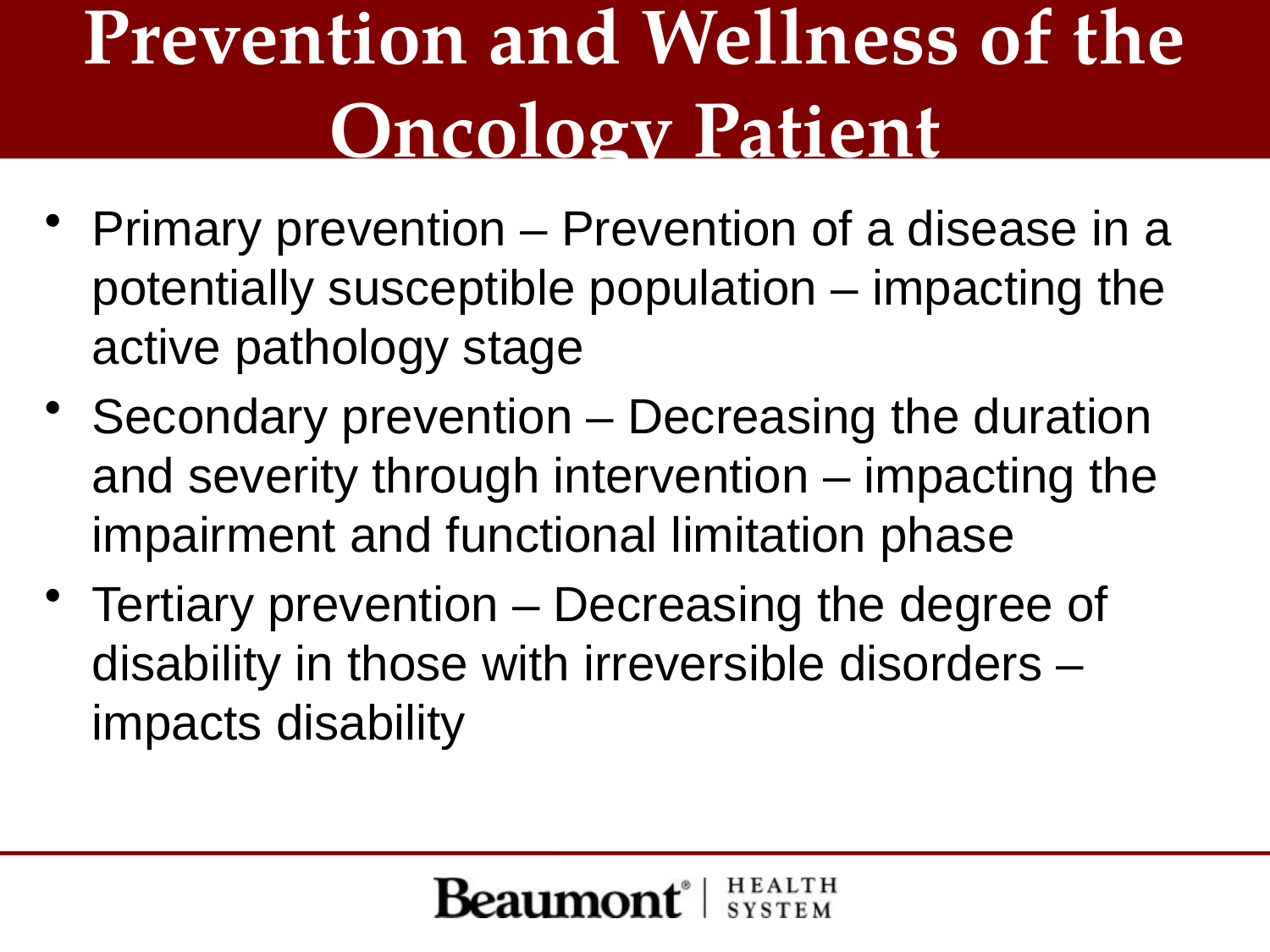

# Prevention and Wellness of the Oncology Patient
Primary prevention – Prevention of a disease in a potentially susceptible population – impacting the active pathology stage
Secondary prevention – Decreasing the duration and severity through intervention – impacting the impairment and functional limitation phase
Tertiary prevention – Decreasing the degree of disability in those with irreversible disorders – impacts disability